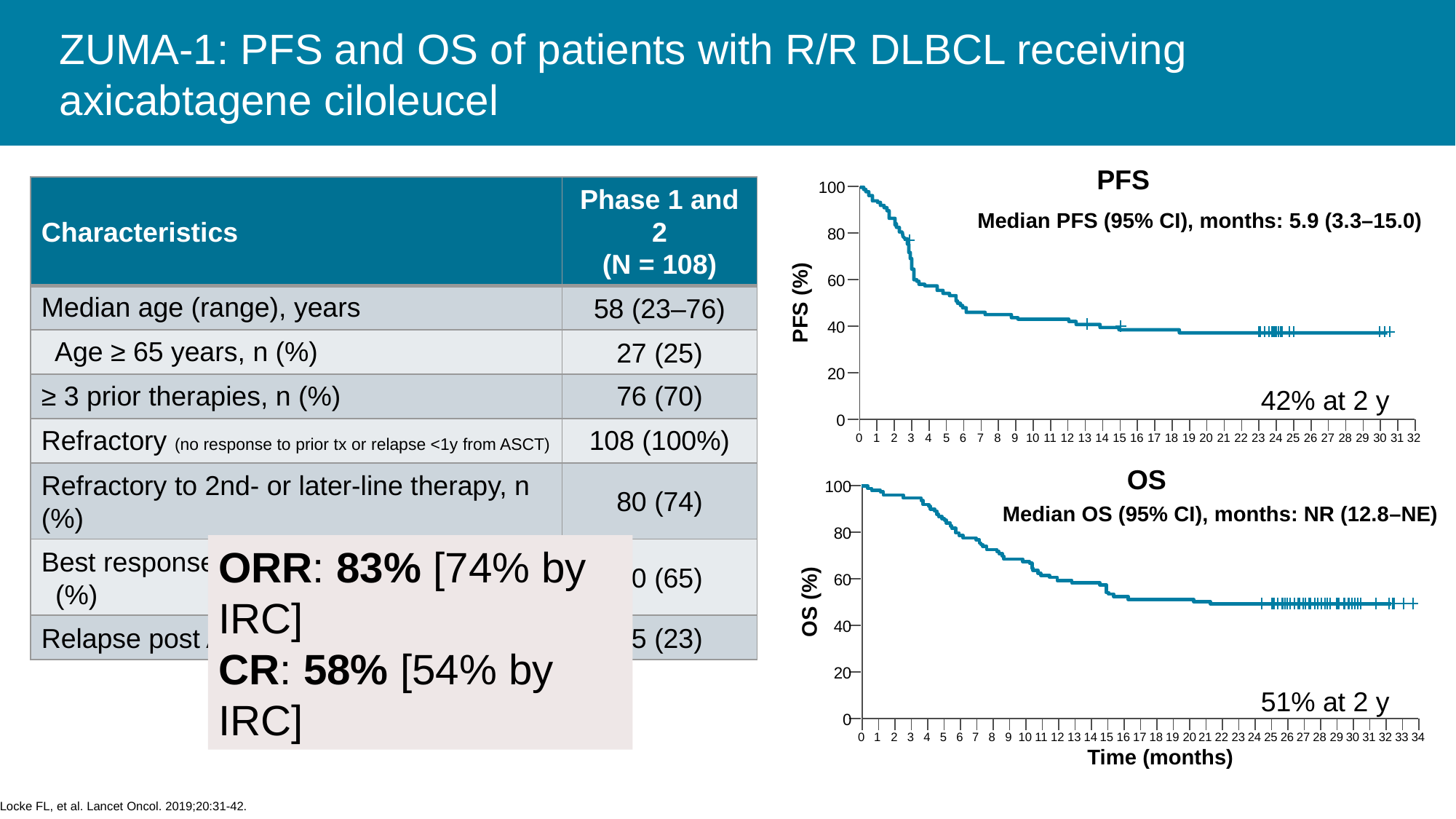

# ZUMA-1: PFS and OS of patients with R/R DLBCL receiving axicabtagene ciloleucel
PFS
100
80
60
40
20
0
| Characteristics | Phase 1 and 2 (N = 108) |
| --- | --- |
| Median age (range), years | 58 (23–76) |
| Age ≥ 65 years, n (%) | 27 (25) |
| ≥ 3 prior therapies, n (%) | 76 (70) |
| Refractory (no response to prior tx or relapse <1y from ASCT) | 108 (100%) |
| Refractory to 2nd- or later-line therapy, n (%) | 80 (74) |
| Best response as PD to last therapy, n (%) | 70 (65) |
| Relapse post ASCT, n (%) | 25 (23) |

Median PFS (95% CI), months: 5.9 (3.3–15.0)
PFS (%)
42% at 2 y
0
1
2
3
4
5
6
7
8
9
10
11
12
13
14
15
16
17
18
19
20
21
22
23
24
25
26
27
28
29
30
31
32
OS
100
80
60
40
20
0

Median OS (95% CI), months: NR (12.8–NE)
OS (%)
ORR: 83% [74% by IRC]
CR: 58% [54% by IRC]
51% at 2 y

0
1
2
3
4
5
6
7
8
9
10
11
12
13
14
15
16
17
18
19
20
21
22
23
24
25
26
27
28
29
30
31
32
33
34
Time (months)
 Locke FL, et al. Lancet Oncol. 2019;20:31-42.